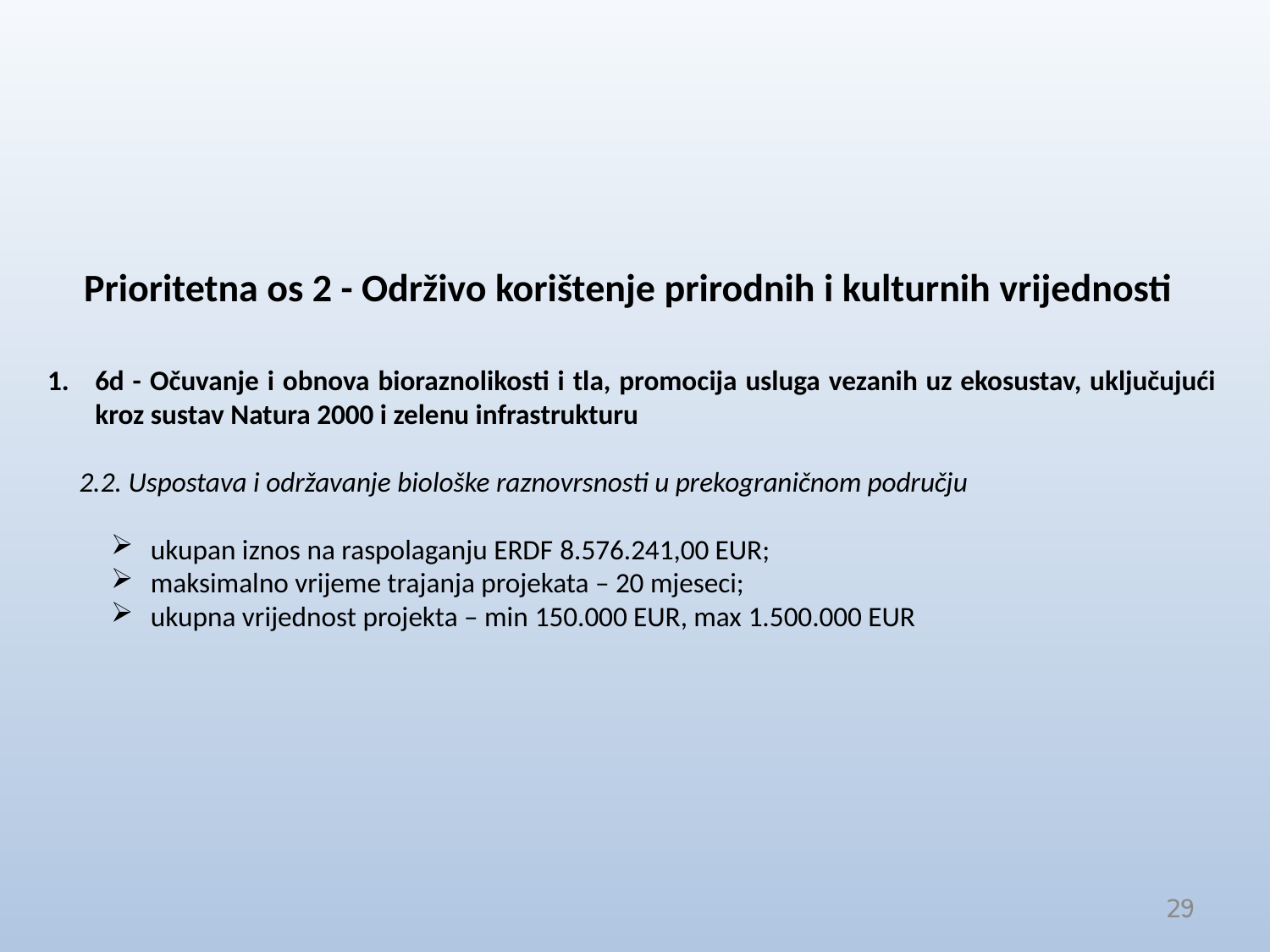

# Prioritetna os 2 - Održivo korištenje prirodnih i kulturnih vrijednosti
6d - Očuvanje i obnova bioraznolikosti i tla, promocija usluga vezanih uz ekosustav, uključujući kroz sustav Natura 2000 i zelenu infrastrukturu

     2.2. Uspostava i održavanje biološke raznovrsnosti u prekograničnom području

ukupan iznos na raspolaganju ERDF 8.576.241,00 EUR;
maksimalno vrijeme trajanja projekata – 20 mjeseci;
ukupna vrijednost projekta – min 150.000 EUR, max 1.500.000 EUR
29